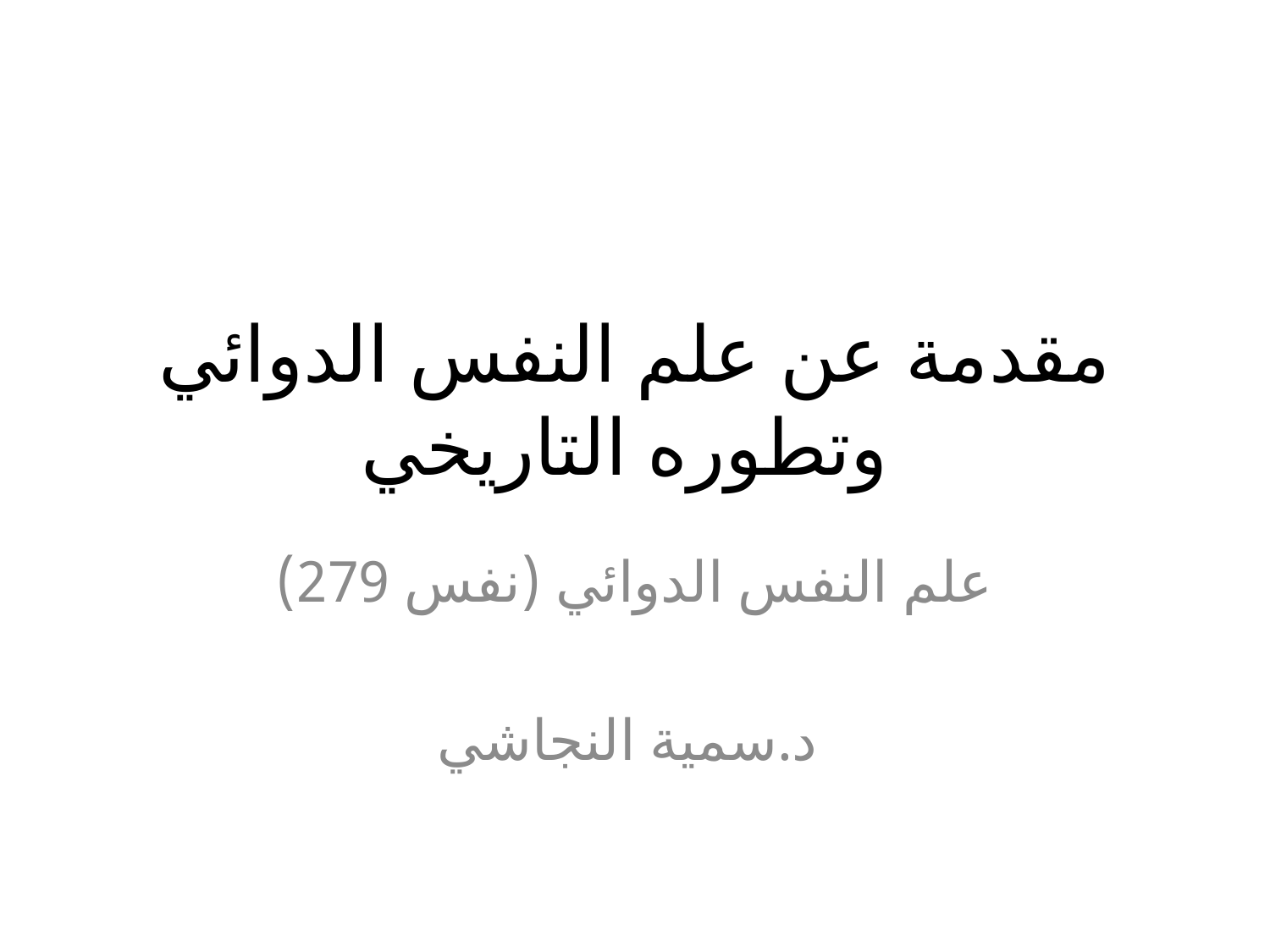

# مقدمة عن علم النفس الدوائي وتطوره التاريخي
علم النفس الدوائي (نفس 279)

د.سمية النجاشي